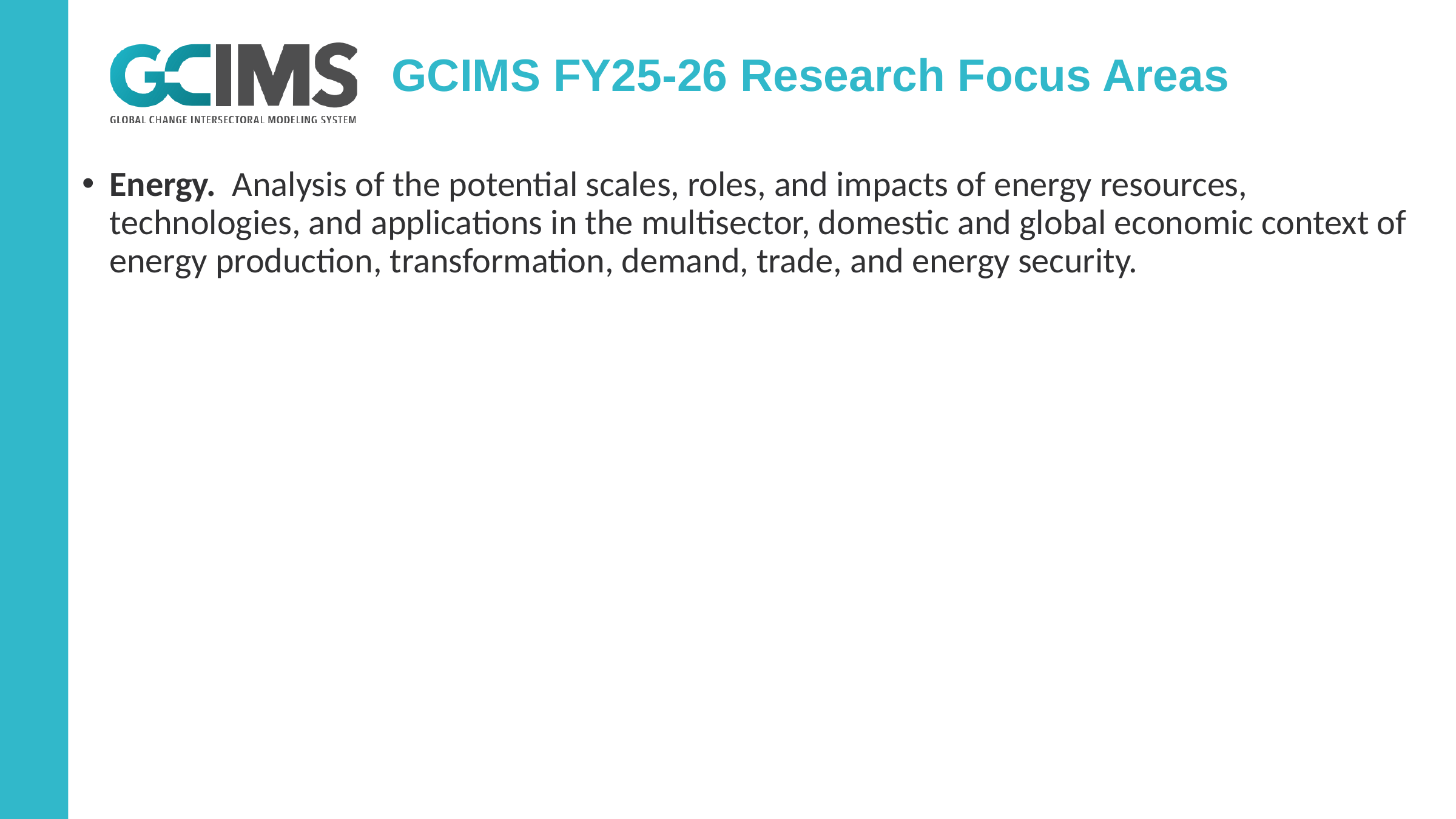

# GCIMS FY25-26 Research Focus Areas
Energy.  Analysis of the potential scales, roles, and impacts of energy resources, technologies, and applications in the multisector, domestic and global economic context of energy production, transformation, demand, trade, and energy security.